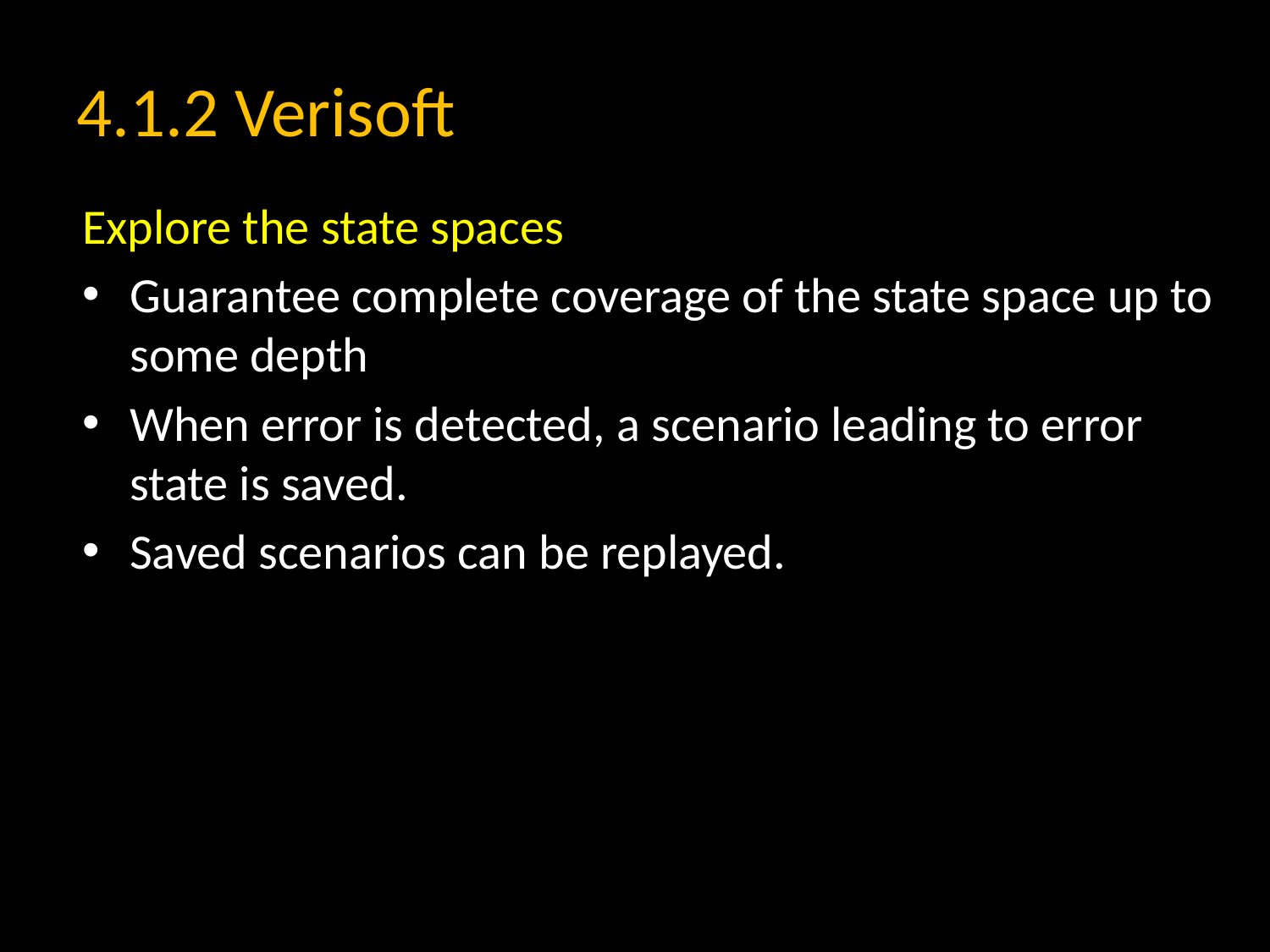

# 4.1.2 Verisoft
Explore the state spaces
Guarantee complete coverage of the state space up to some depth
When error is detected, a scenario leading to error state is saved.
Saved scenarios can be replayed.